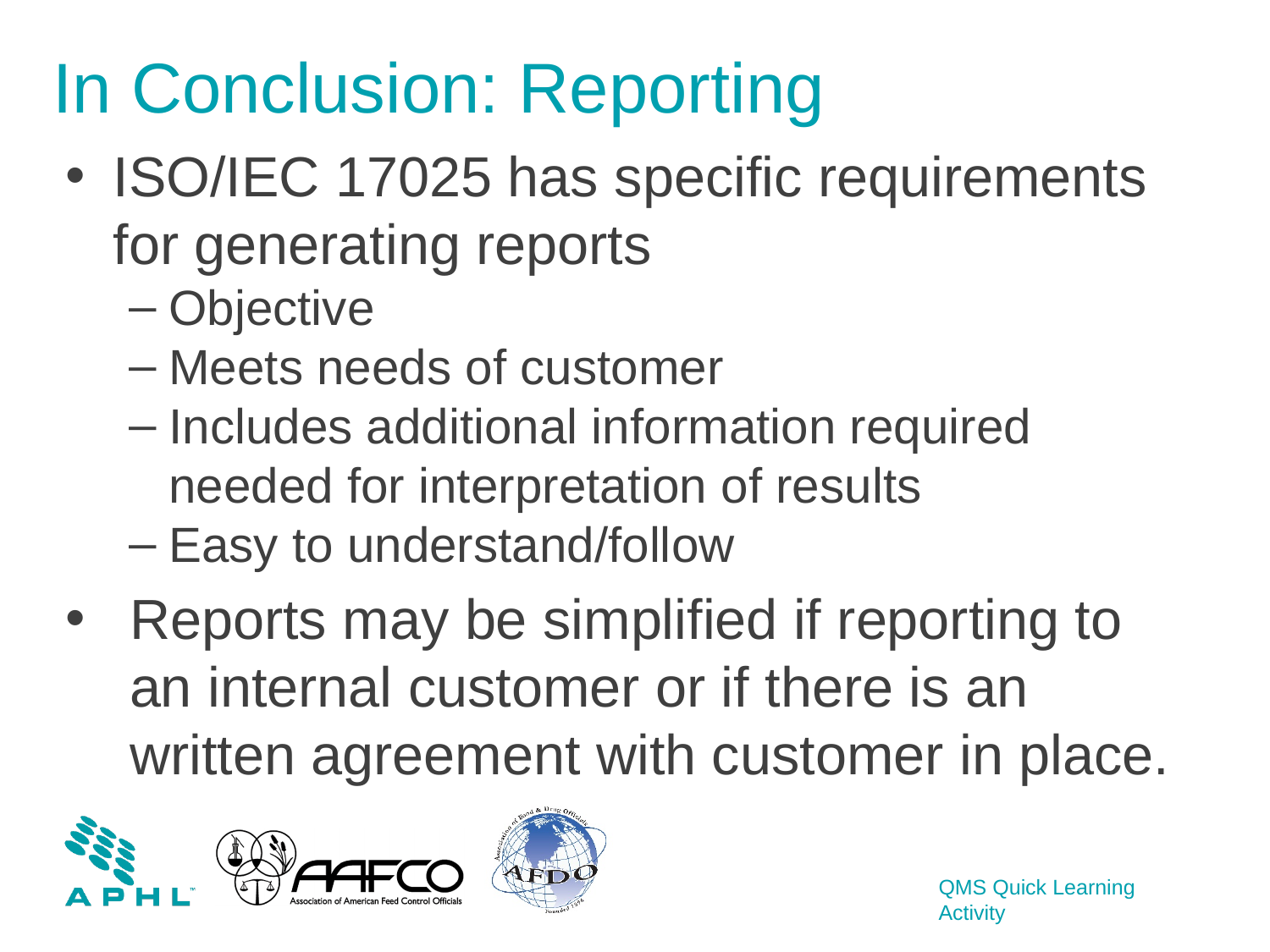

# In Conclusion: Reporting
ISO/IEC 17025 has specific requirements for generating reports
Objective
Meets needs of customer
Includes additional information required needed for interpretation of results
Easy to understand/follow
Reports may be simplified if reporting to an internal customer or if there is an written agreement with customer in place.